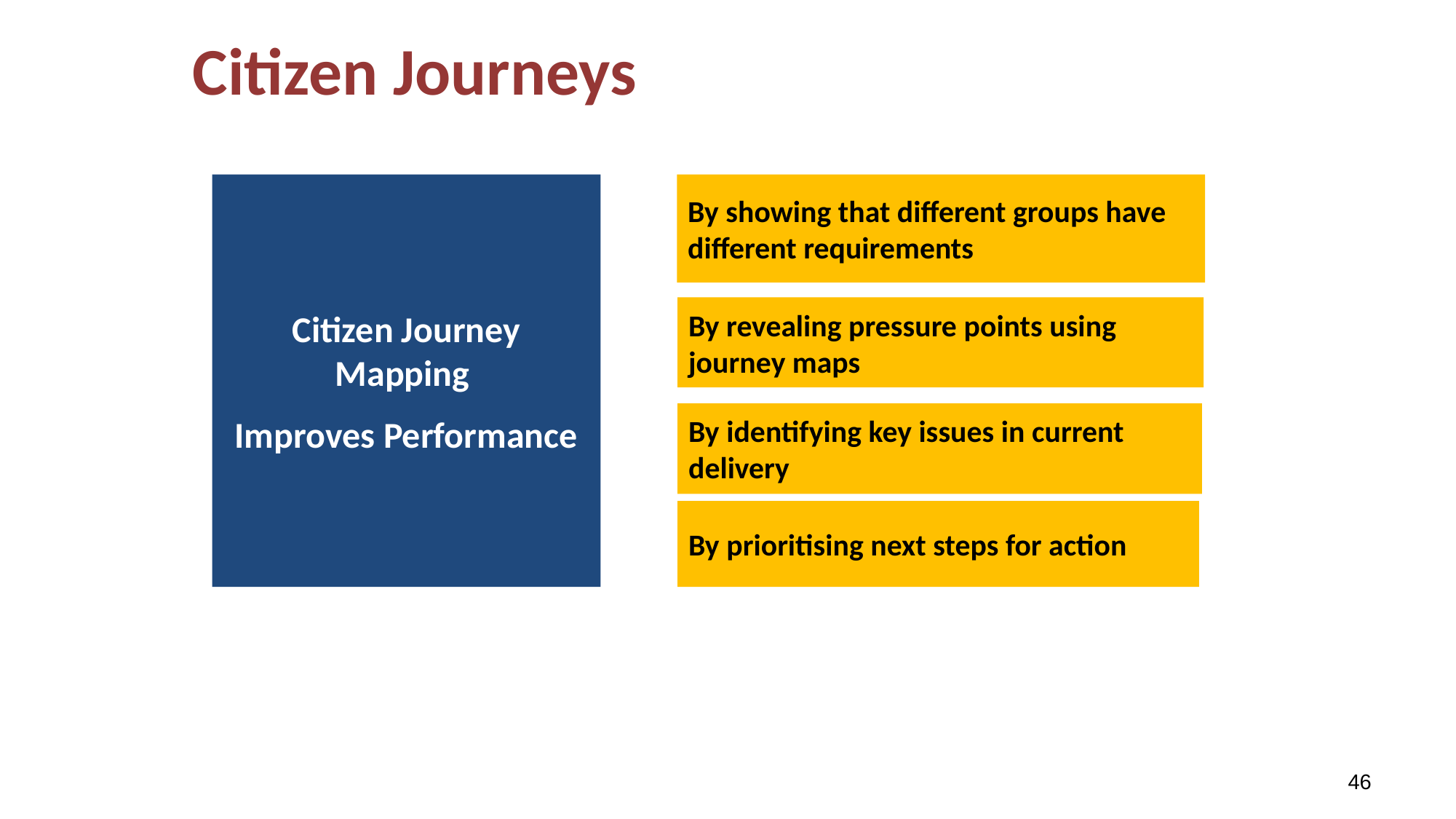

Citizen Journeys
Citizen Journey Mapping
Improves Performance
By showing that different groups have different requirements
By revealing pressure points using journey maps
By identifying key issues in current delivery
By prioritising next steps for action
46